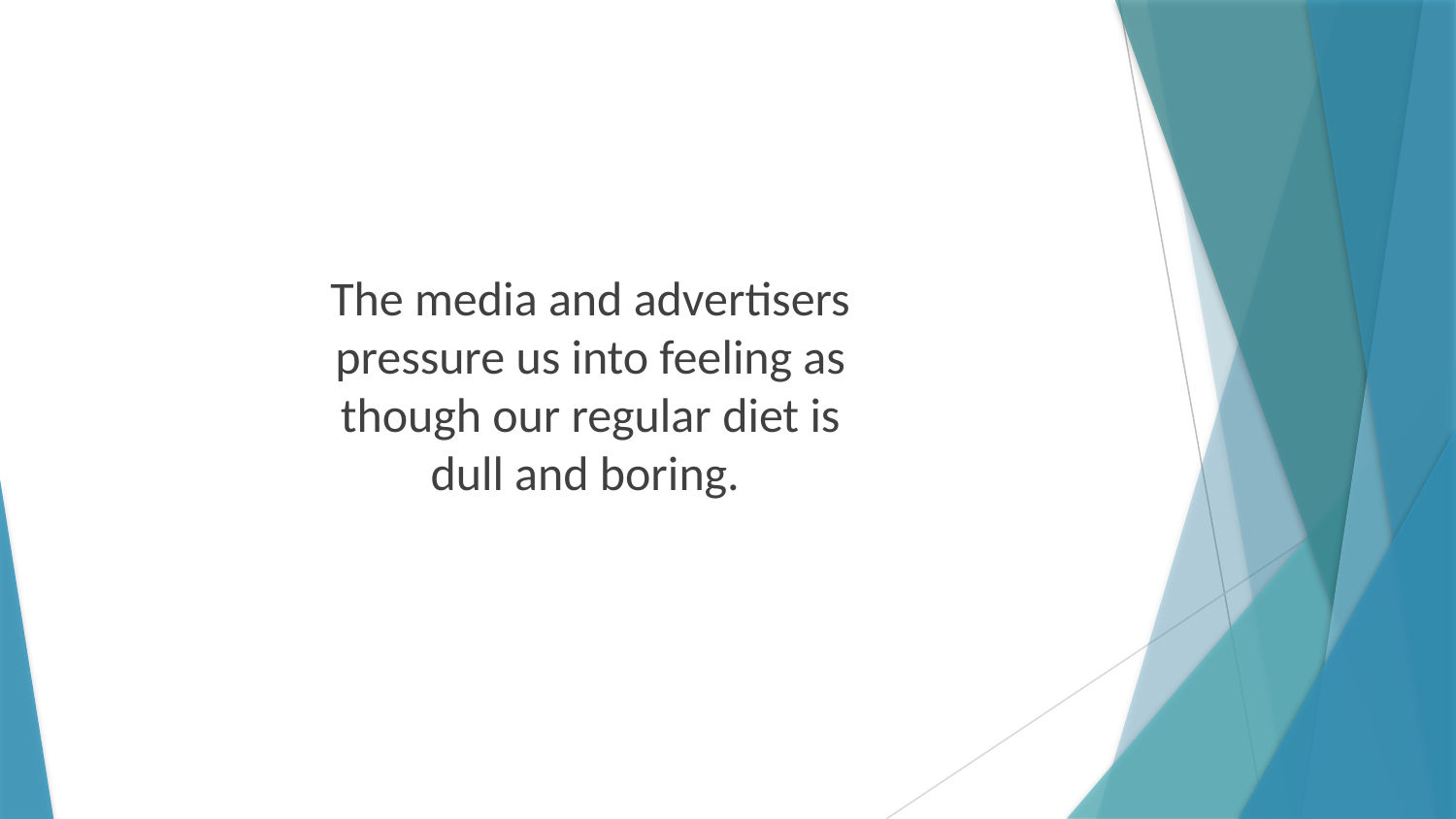

The media and advertisers pressure us into feeling as though our regular diet is dull and boring.